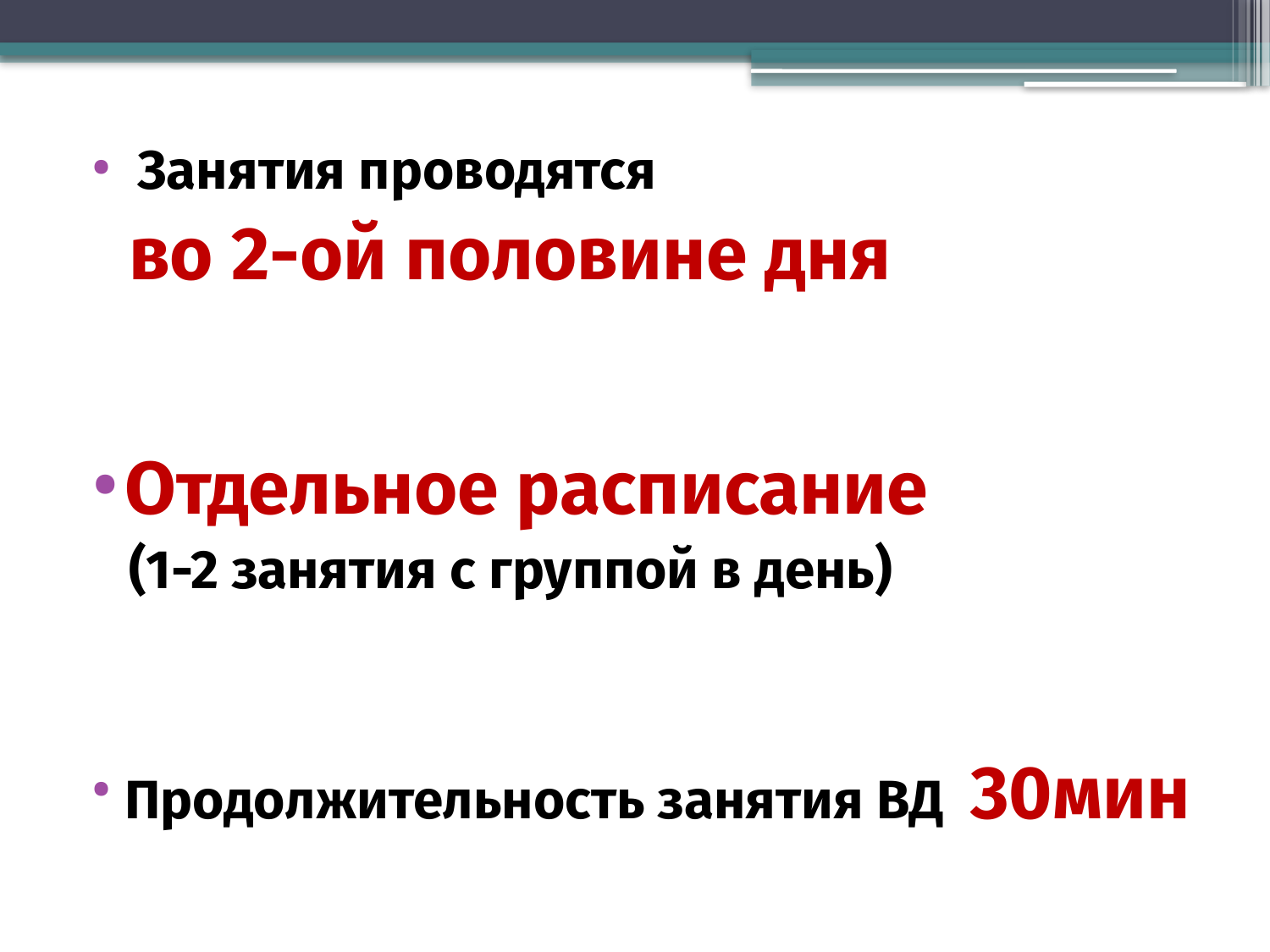

#
 Занятия проводятся
   во 2-ой половине дня

Отдельное расписание
   (1-2 занятия с группой в день)

Продолжительность занятия ВД  30мин